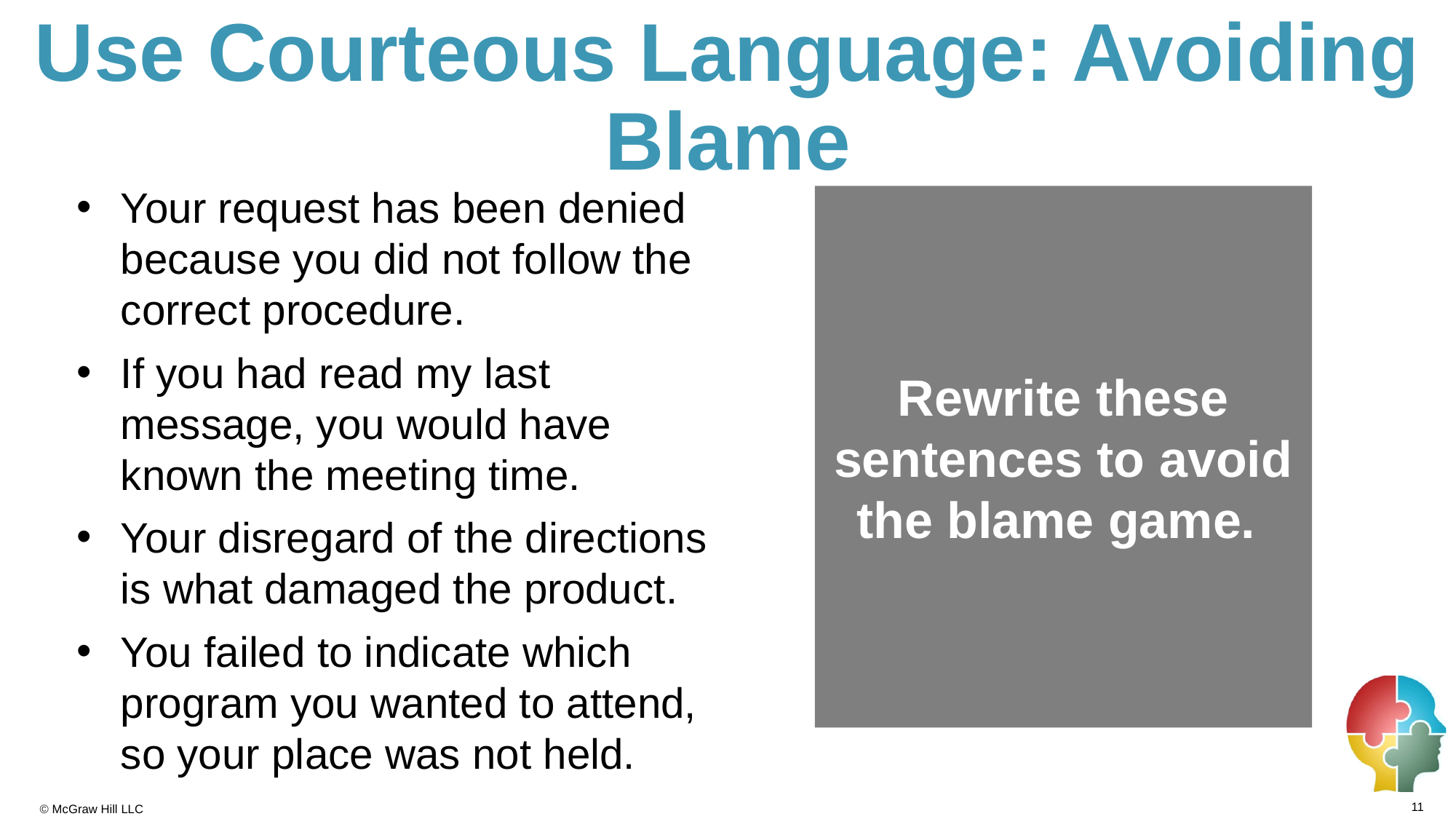

# Use Courteous Language: Avoiding Blame
Your request has been denied because you did not follow the correct procedure.
If you had read my last message, you would have known the meeting time.
Your disregard of the directions is what damaged the product.
You failed to indicate which program you wanted to attend, so your place was not held.
Rewrite these sentences to avoid the blame game.
11